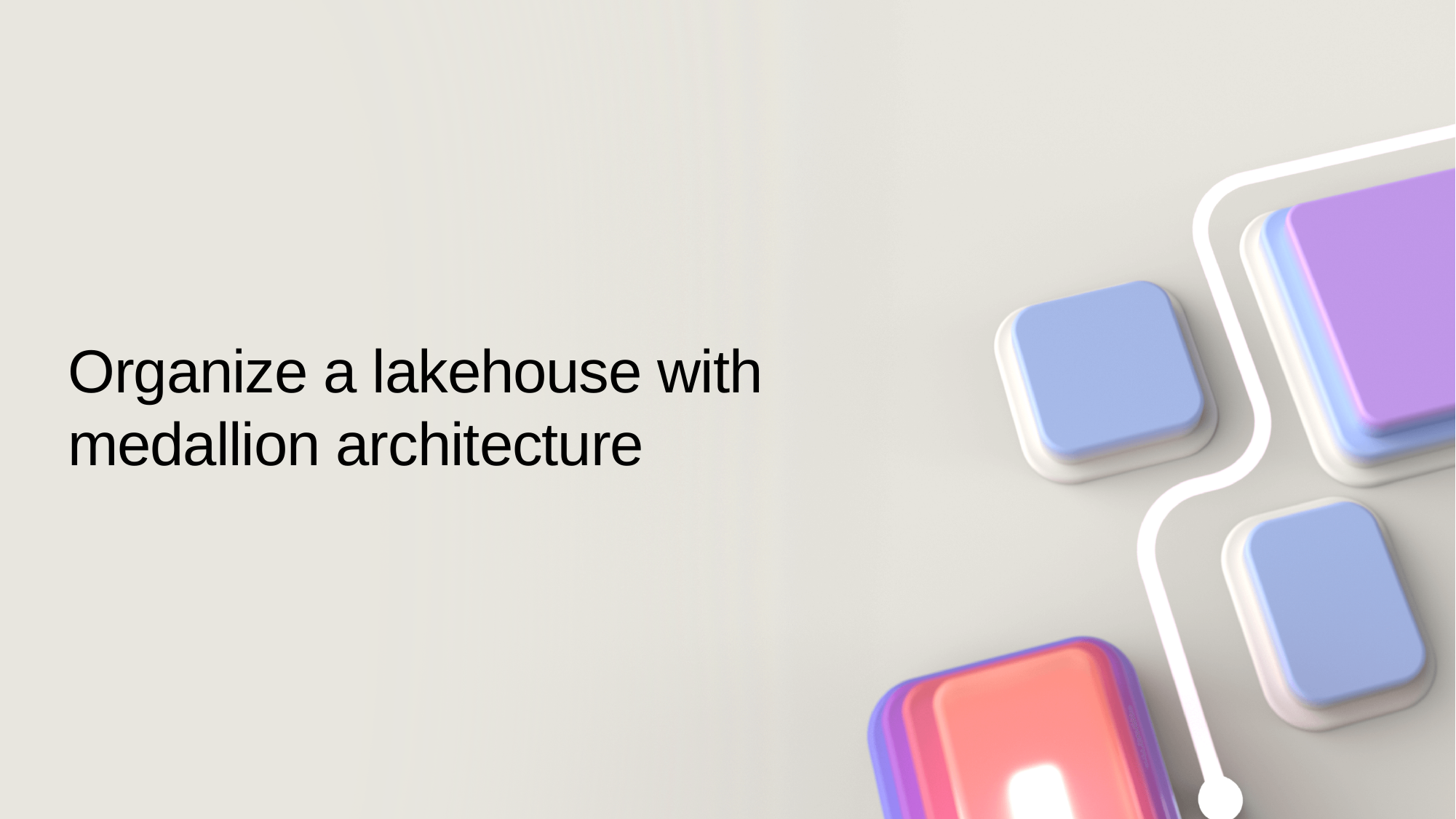

# Organize a lakehouse with medallion architecture